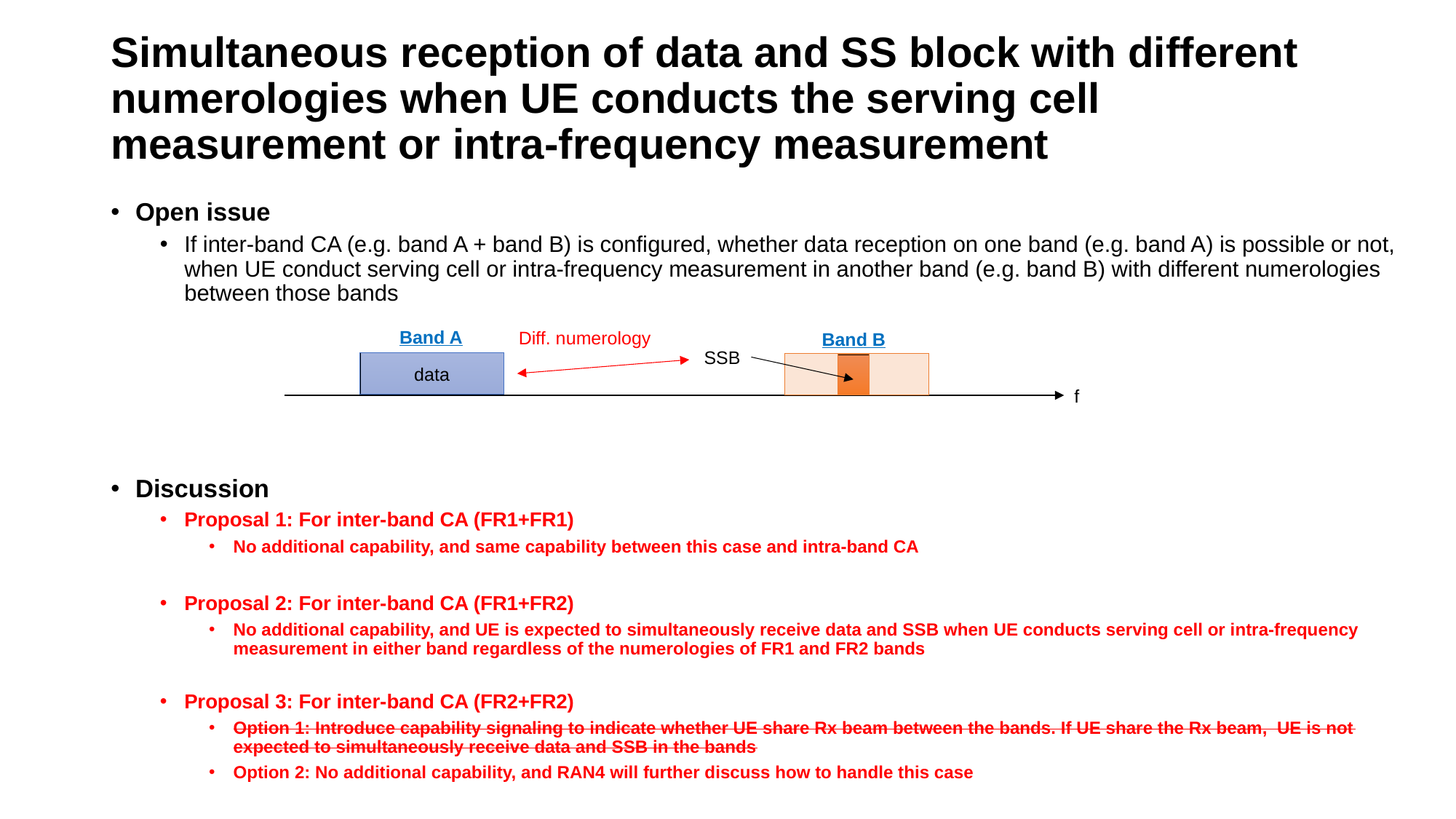

# Simultaneous reception of data and SS block with different numerologies when UE conducts the serving cell measurement or intra-frequency measurement
Open issue
If inter-band CA (e.g. band A + band B) is configured, whether data reception on one band (e.g. band A) is possible or not, when UE conduct serving cell or intra-frequency measurement in another band (e.g. band B) with different numerologies between those bands

Discussion
Proposal 1: For inter-band CA (FR1+FR1)
No additional capability, and same capability between this case and intra-band CA

Proposal 2: For inter-band CA (FR1+FR2)
No additional capability, and UE is expected to simultaneously receive data and SSB when UE conducts serving cell or intra-frequency measurement in either band regardless of the numerologies of FR1 and FR2 bands

Proposal 3: For inter-band CA (FR2+FR2)
Option 1: Introduce capability signaling to indicate whether UE share Rx beam between the bands. If UE share the Rx beam,  UE is not expected to simultaneously receive data and SSB in the bands
Option 2: No additional capability, and RAN4 will further discuss how to handle this case

Band A
Diff. numerology
Band B
SSB
data

f